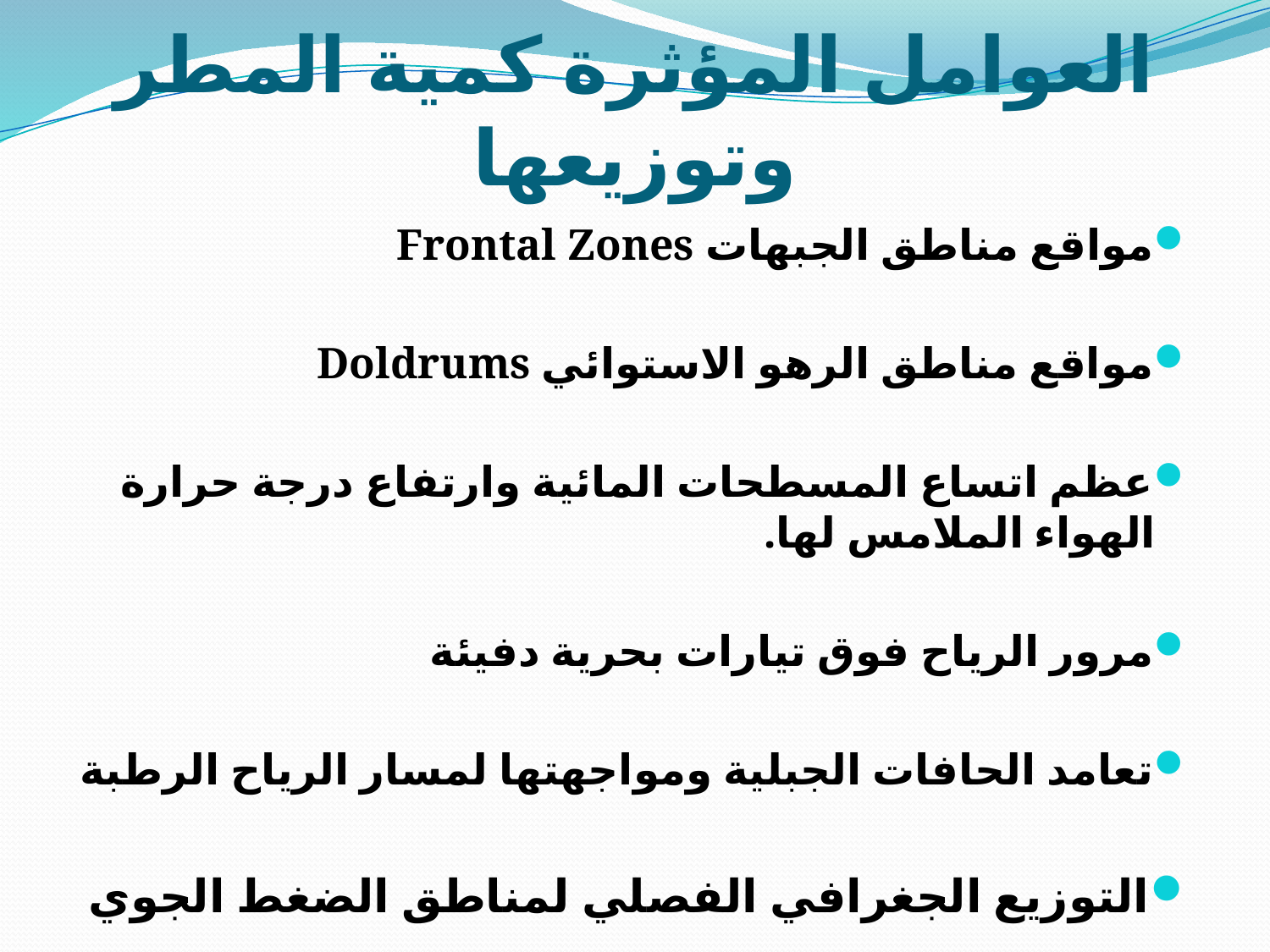

# العوامل المؤثرة كمية المطر وتوزيعها
مواقع مناطق الجبهات Frontal Zones

مواقع مناطق الرهو الاستوائي Doldrums

عظم اتساع المسطحات المائية وارتفاع درجة حرارة الهواء الملامس لها.

مرور الرياح فوق تيارات بحرية دفيئة

تعامد الحافات الجبلية ومواجهتها لمسار الرياح الرطبة

التوزيع الجغرافي الفصلي لمناطق الضغط الجوي